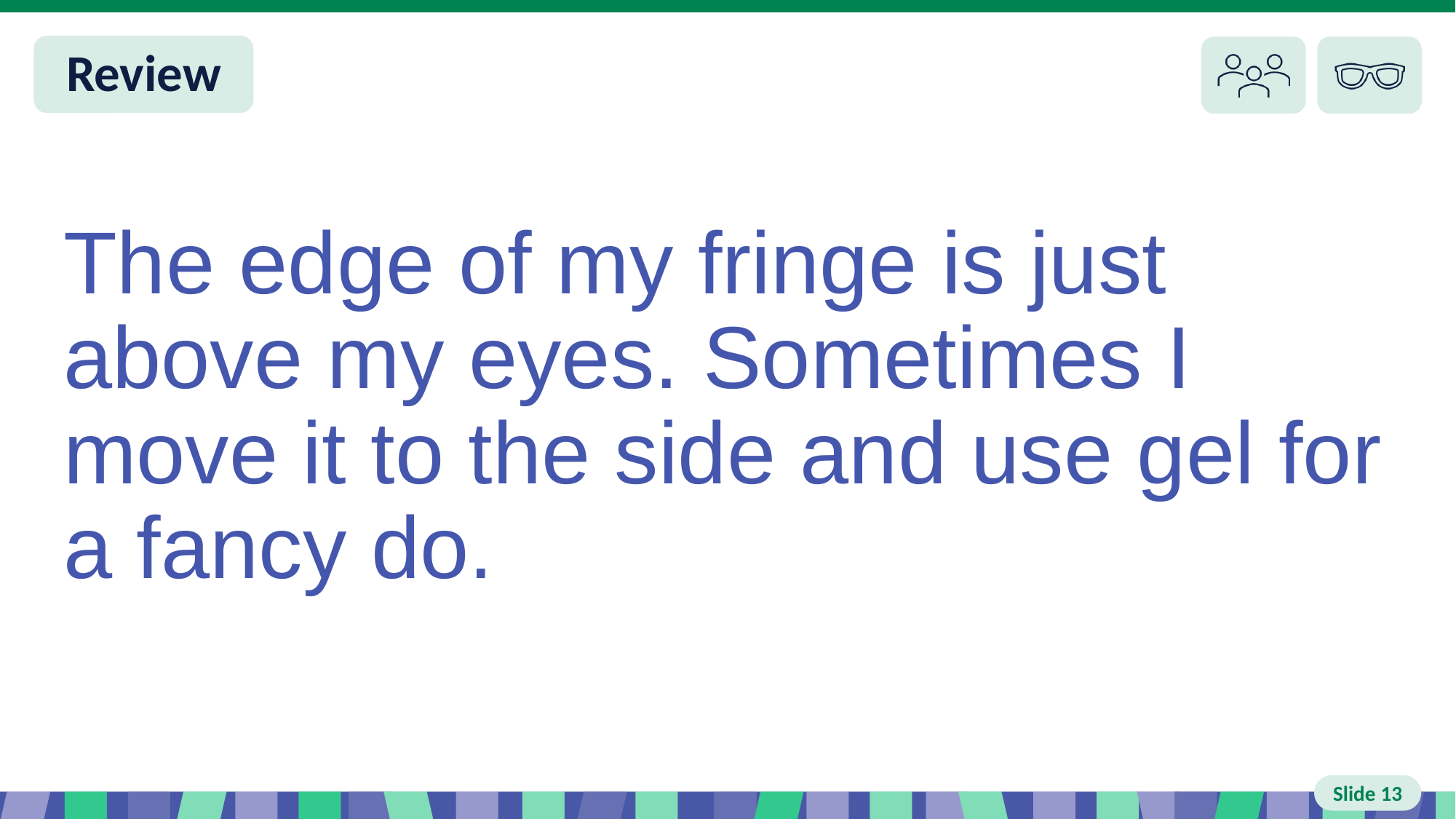

# Slide 13 Review You do
The edge of my fringe is just
above my eyes. Sometimes I move it to the side and use gel for a fancy do.